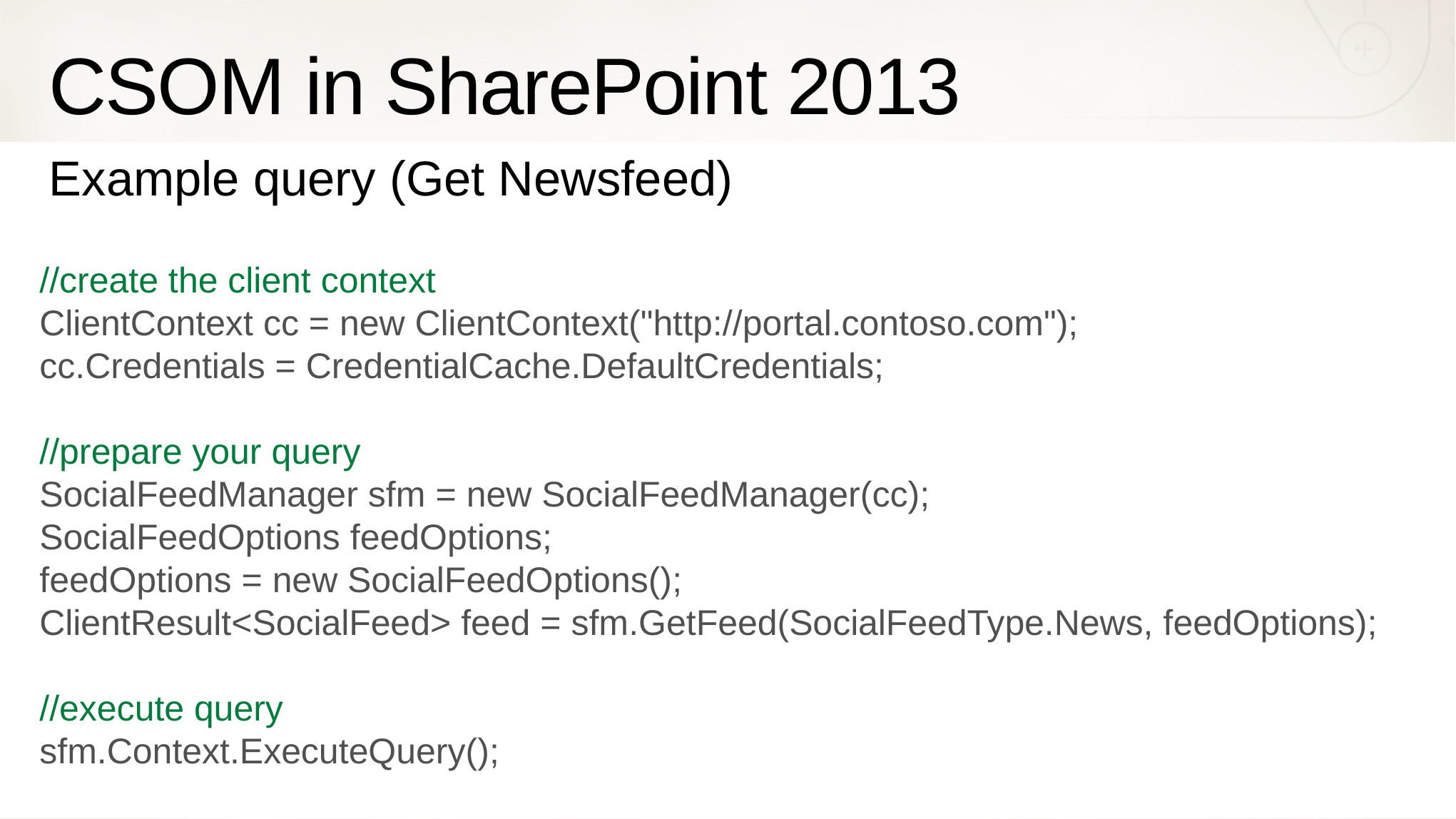

# CSOM in SharePoint 2013
Example query (Get Newsfeed)

//create the client context
ClientContext cc = new ClientContext("http://portal.contoso.com");
cc.Credentials = CredentialCache.DefaultCredentials;

//prepare your query
SocialFeedManager sfm = new SocialFeedManager(cc);
SocialFeedOptions feedOptions;
feedOptions = new SocialFeedOptions();
ClientResult<SocialFeed> feed = sfm.GetFeed(SocialFeedType.News, feedOptions);

//execute query
sfm.Context.ExecuteQuery();